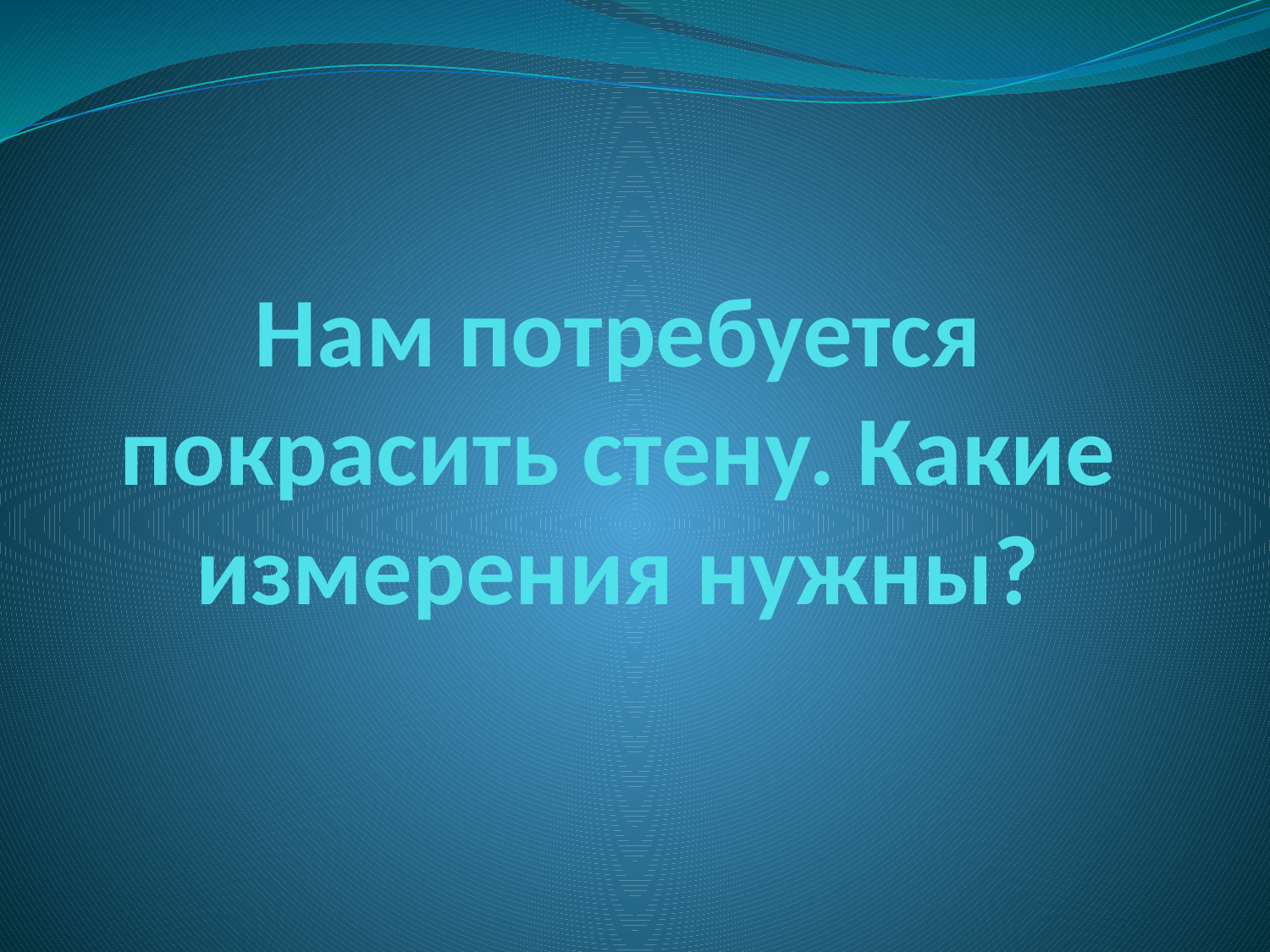

# Нам потребуется покрасить стену. Какие измерения нужны?